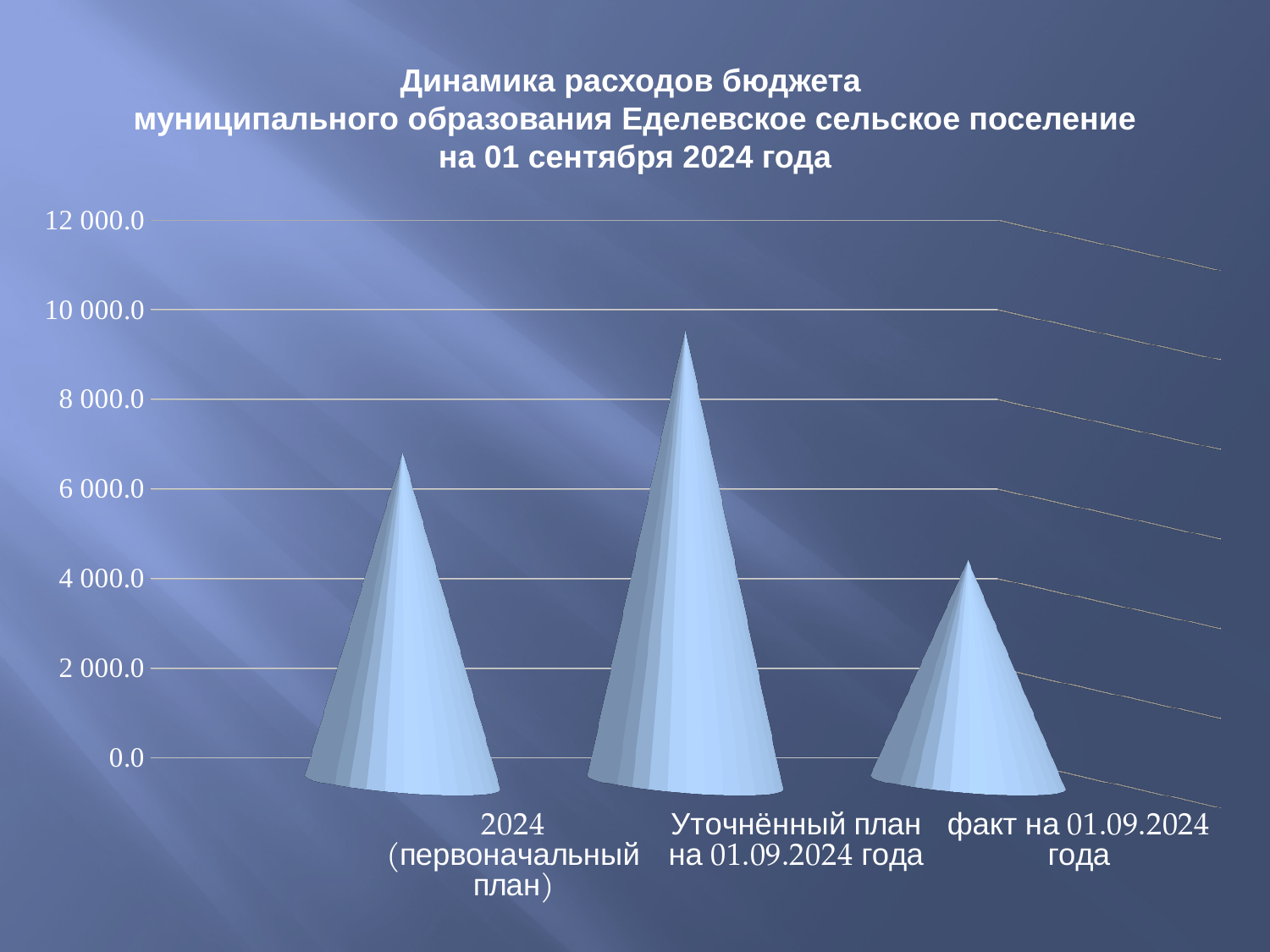

# Динамика расходов бюджета муниципального образования Еделевское сельское поселение на 01 сентября 2024 года

[unsupported chart]